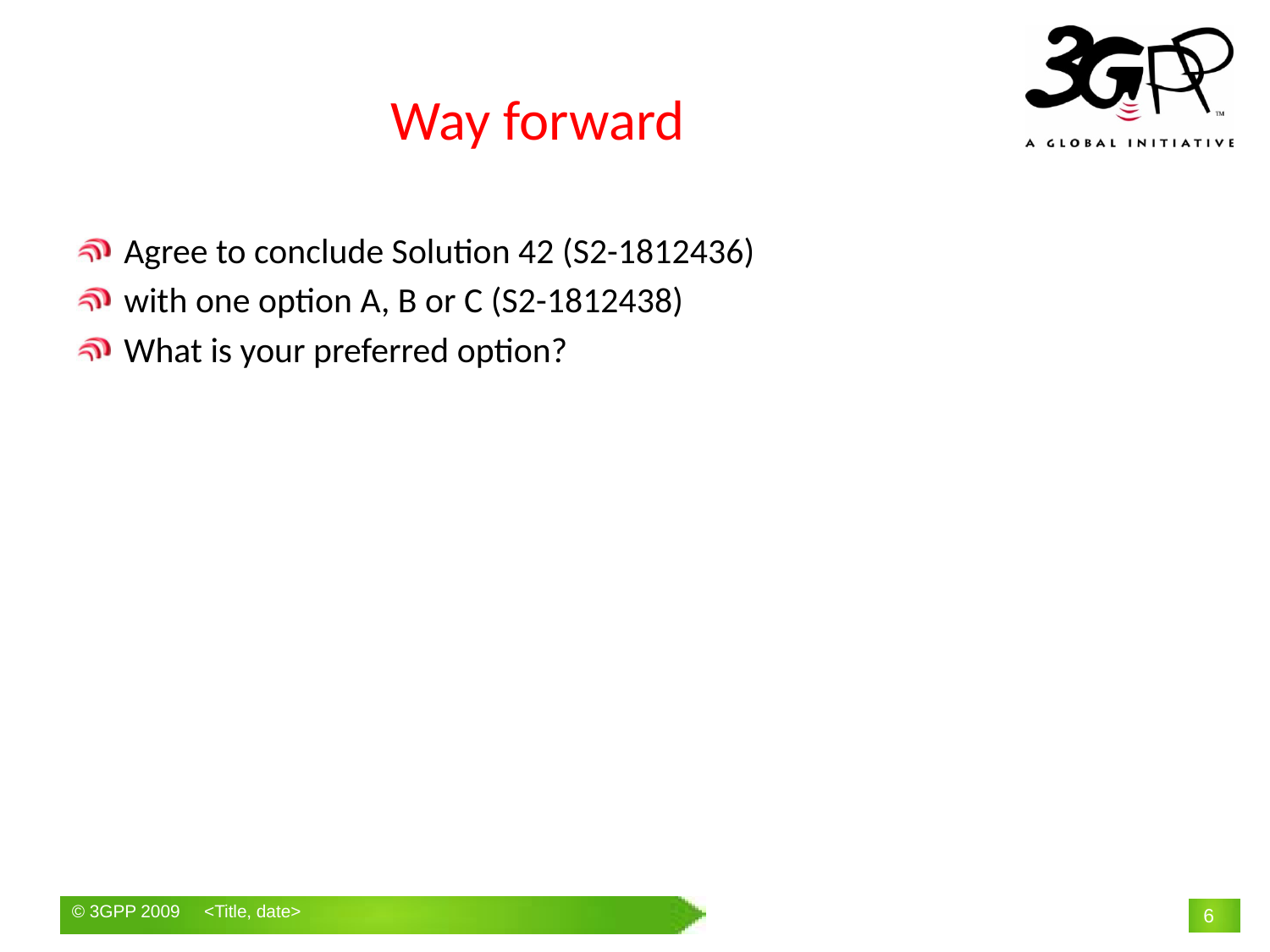

# Way forward
Agree to conclude Solution 42 (S2-1812436)
with one option A, B or C (S2-1812438)
What is your preferred option?